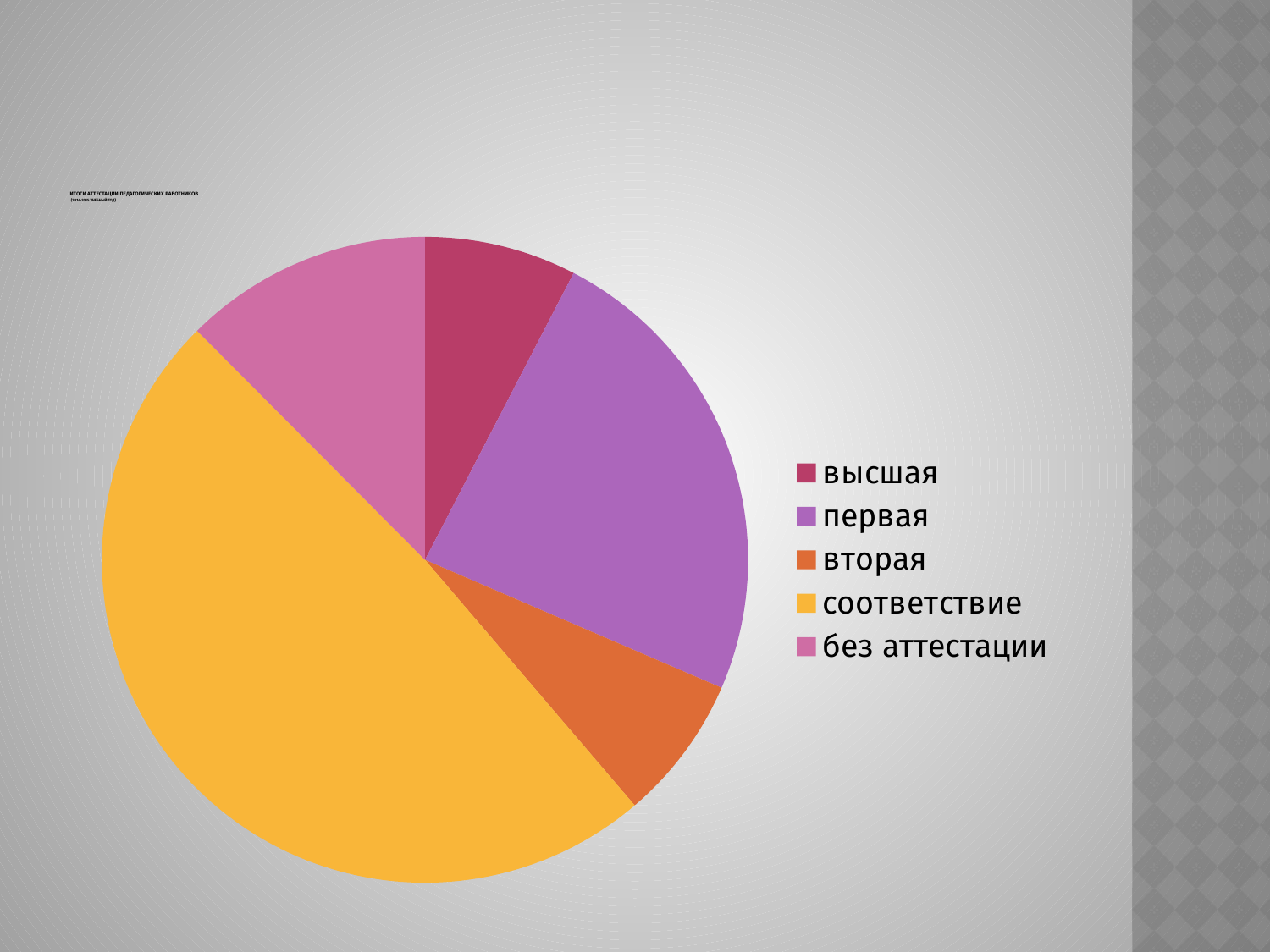

# Итоги аттестации педагогических работников (2014-2015 учебный год)

### Chart

| Category | Продажи |
|---|---|
| высшая | 22.0 |
| первая | 69.0 |
| вторая | 21.0 |
| соответствие | 141.0 |
| без аттестации | 36.0 |